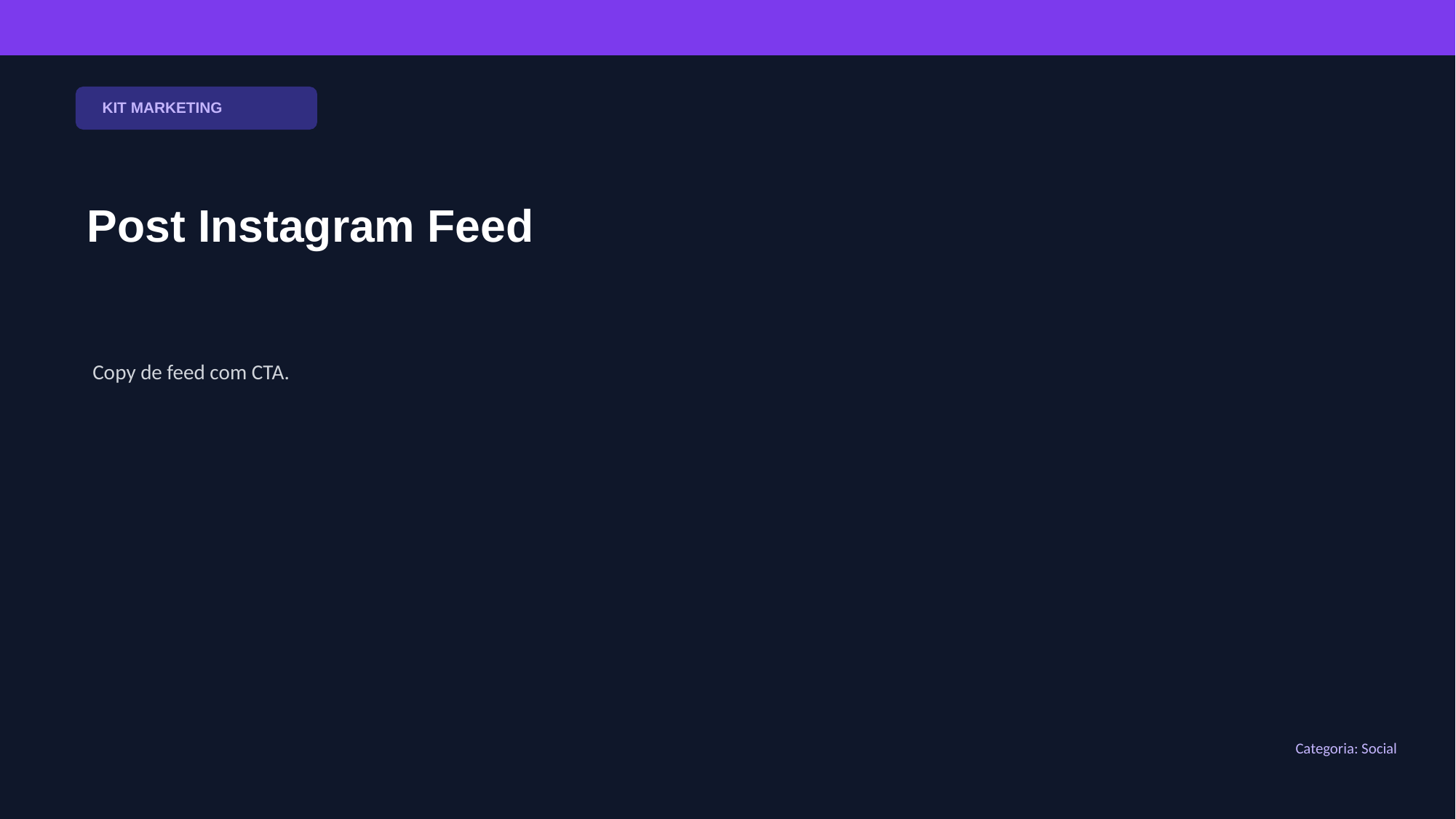

KIT MARKETING
Post Instagram Feed
Copy de feed com CTA.
Categoria: Social